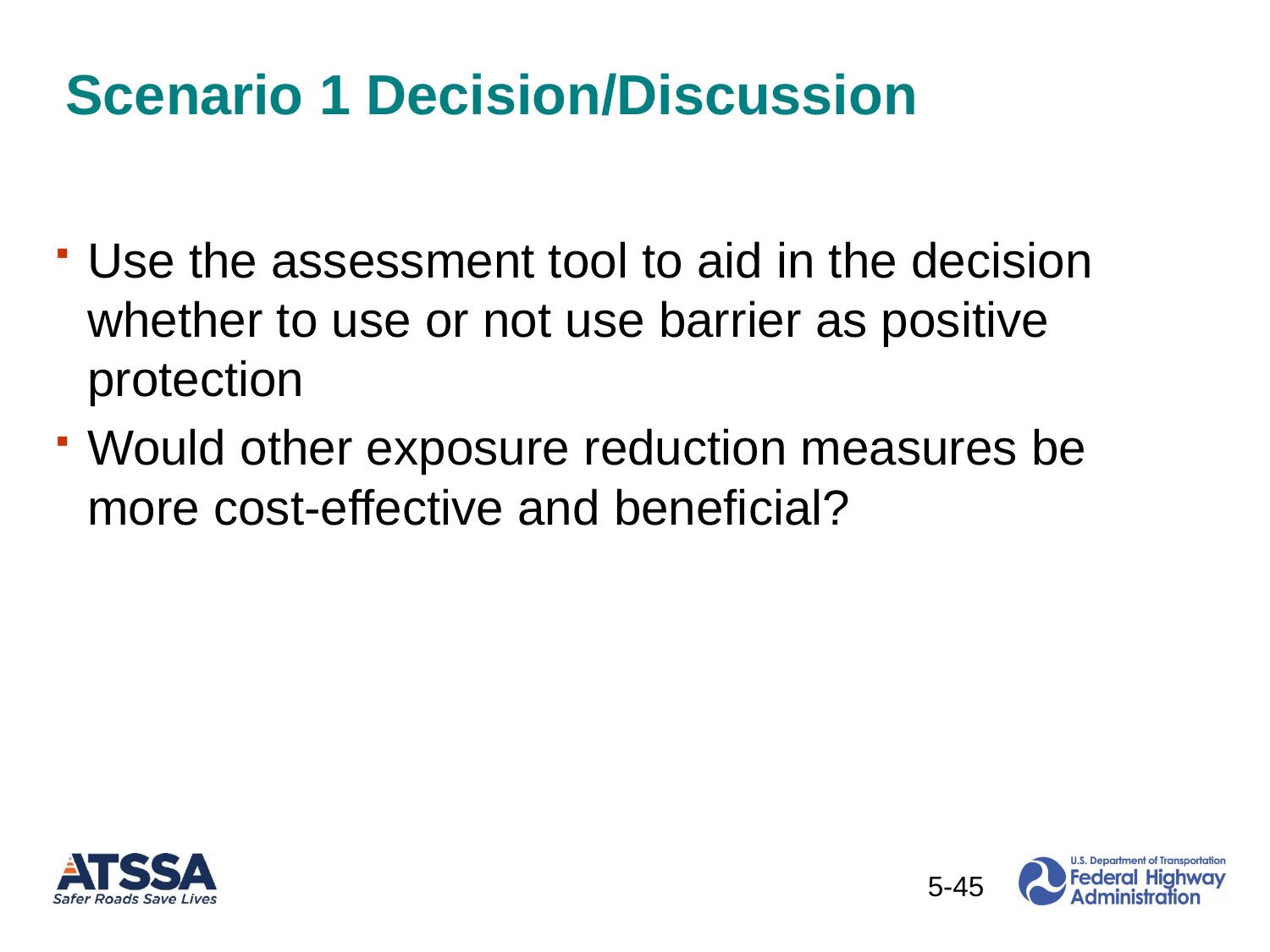

# Scenario 1 Decision/Discussion
Use the assessment tool to aid in the decision whether to use or not use barrier as positive protection
Would other exposure reduction measures be more cost-effective and beneficial?